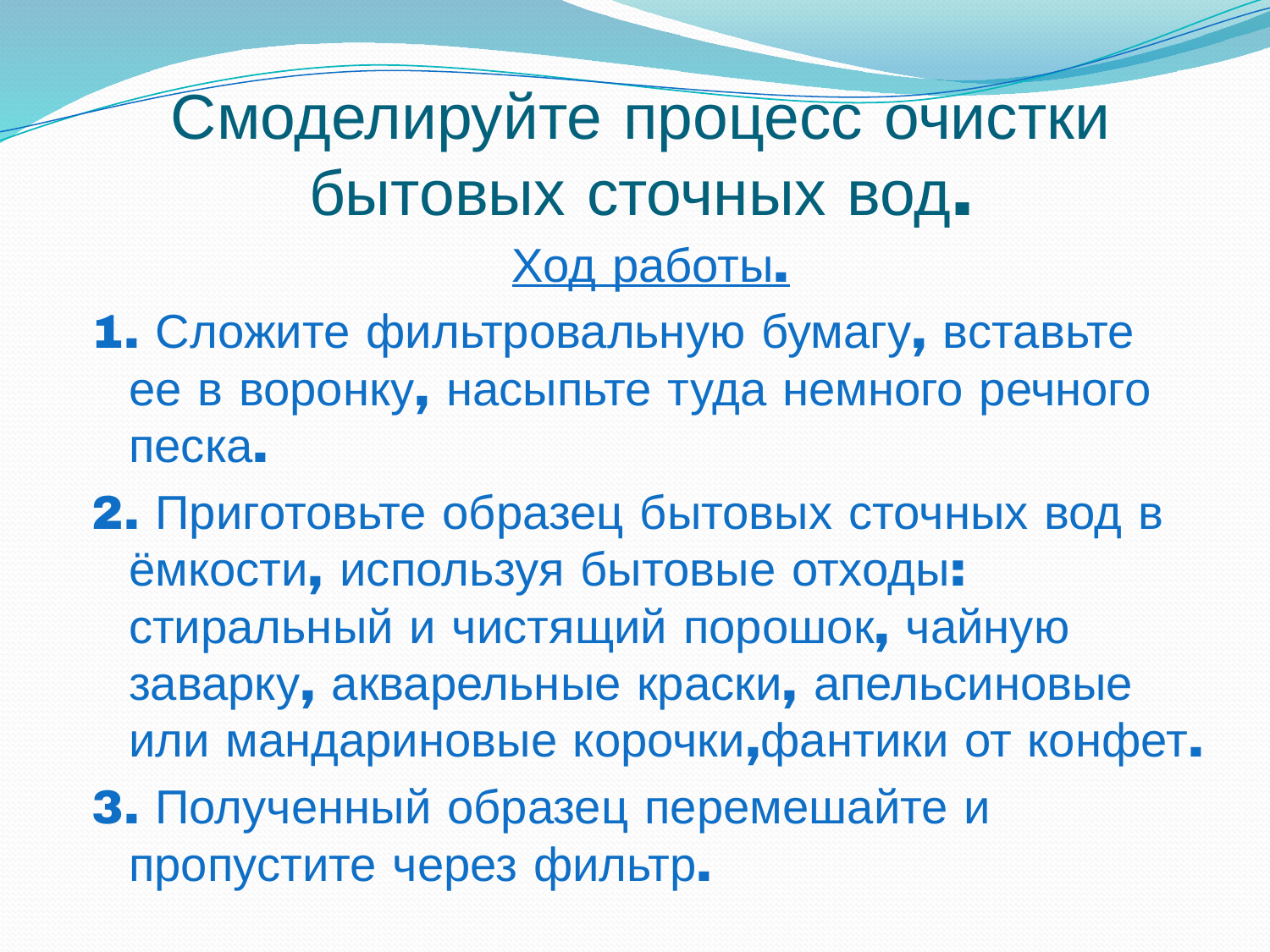

# Смоделируйте процесс очистки бытовых сточных вод.
Ход работы.
1. Сложите фильтровальную бумагу, вставьте  ее в воронку, насыпьте туда немного речного песка.
2. Приготовьте образец бытовых сточных вод в ёмкости, используя бытовые отходы: стиральный и чистящий порошок, чайную заварку, акварельные краски, апельсиновые или мандариновые корочки,фантики от конфет.
3. Полученный образец перемешайте и пропустите через фильтр.